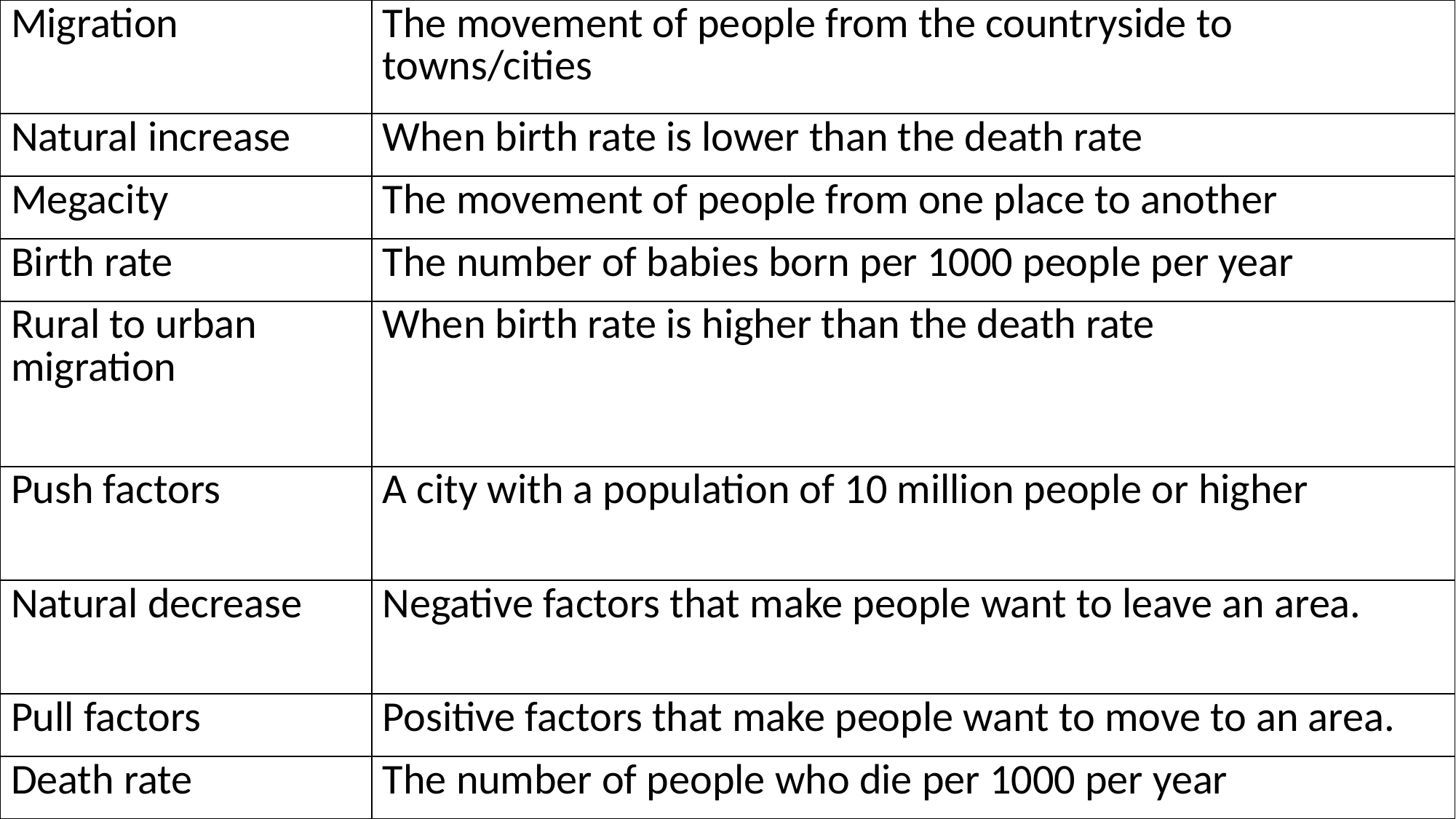

| Migration | The movement of people from the countryside to towns/cities |
| --- | --- |
| Natural increase | When birth rate is lower than the death rate |
| Megacity | The movement of people from one place to another |
| Birth rate | The number of babies born per 1000 people per year |
| Rural to urban migration | When birth rate is higher than the death rate |
| Push factors | A city with a population of 10 million people or higher |
| Natural decrease | Negative factors that make people want to leave an area. |
| Pull factors | Positive factors that make people want to move to an area. |
| Death rate | The number of people who die per 1000 per year |